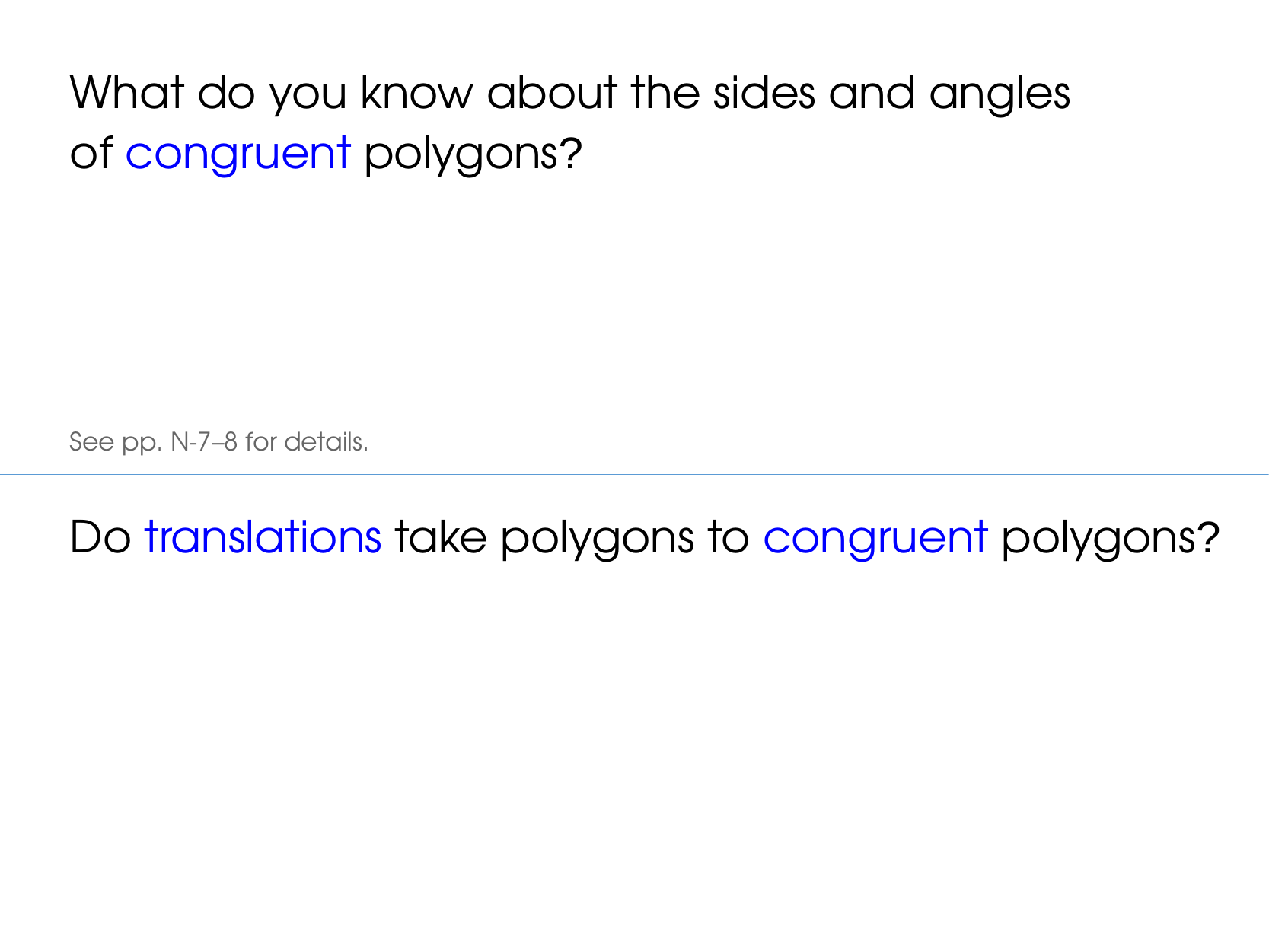

What do you know about the sides and angles of congruent polygons?
See pp. N-7–8 for details.
Do translations take polygons to congruent polygons?